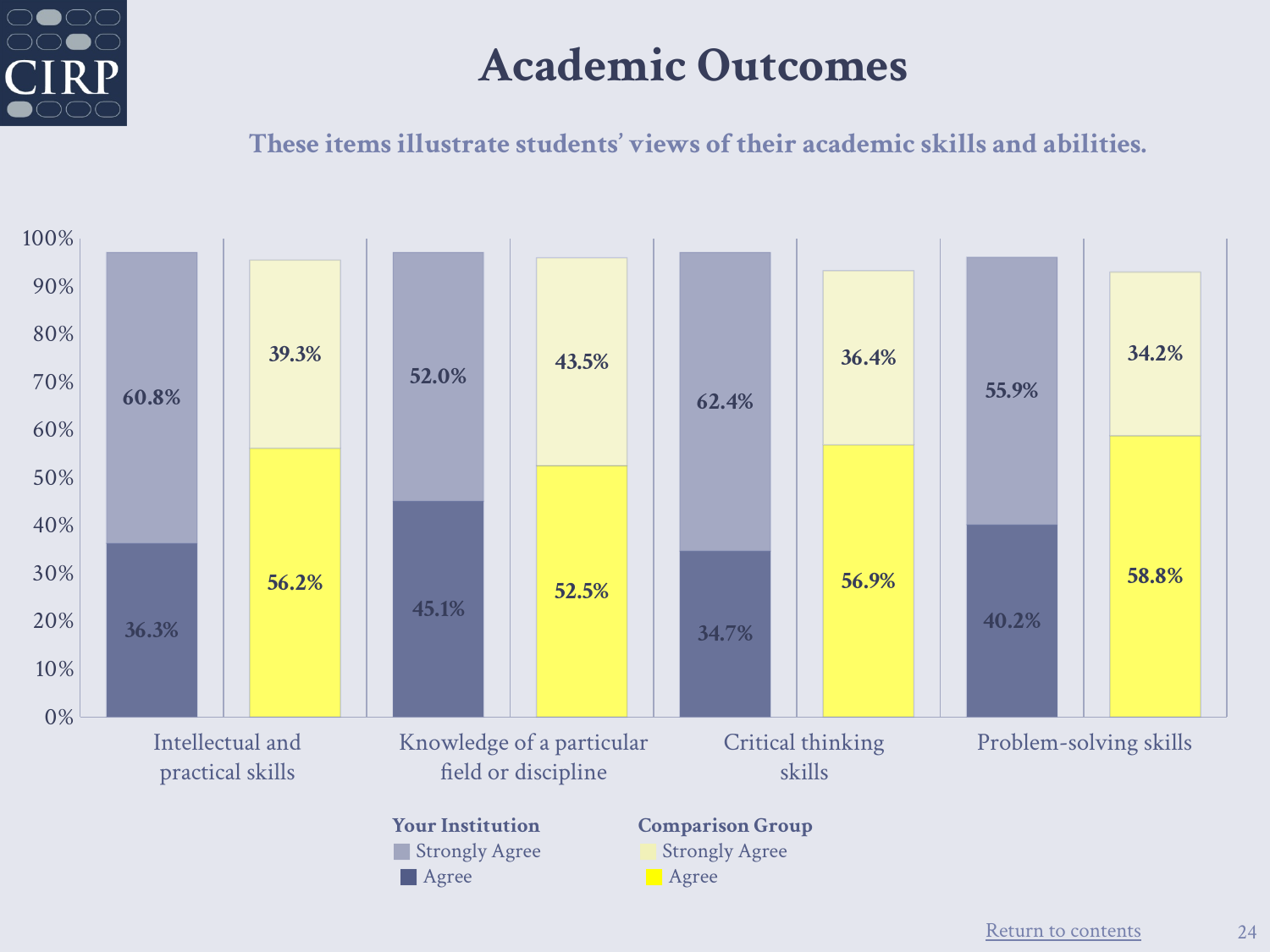

# Academic Outcomes These items illustrate students’ views of their academic skills and abilities.

### Chart

| Category | Much Stronger | Stronger |
|---|---|---|
| Your Institution | 0.363 | 0.608 |
| Comparison Group | 0.562 | 0.393 |
| Your Institution | 0.451 | 0.52 |
| Comparison Group | 0.525 | 0.435 |
| Your Institution | 0.347 | 0.624 |
| Comparison Group | 0.569 | 0.364 |
| Your Institution | 0.402 | 0.559 |
| Comparison Group | 0.588 | 0.342 |
Intellectual and practical skills
Knowledge of a particular field or discipline
Critical thinking skills
Problem-solving skills
Your Institution
■ Strongly Agree
■ Agree

Comparison Group
■ Strongly Agree
■ Agree

24